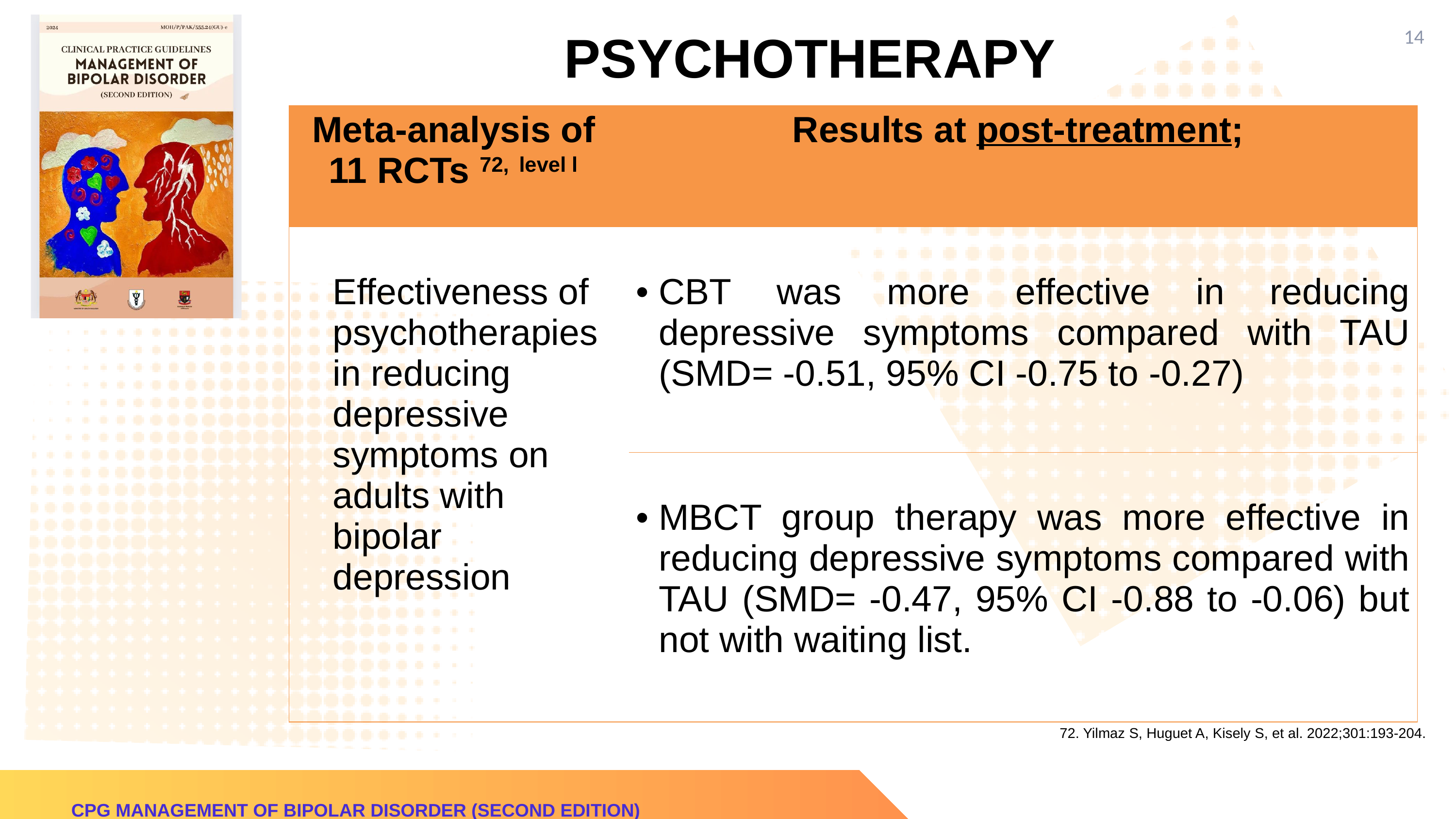

PSYCHOTHERAPY
14

| Meta-analysis of 11 RCTs 72, level l | Results at post-treatment; |
| --- | --- |
| Effectiveness of psychotherapies in reducing depressive symptoms on adults with bipolar depression | CBT was more effective in reducing depressive symptoms compared with TAU (SMD= -0.51, 95% CI -0.75 to -0.27) |
|  | MBCT group therapy was more effective in reducing depressive symptoms compared with TAU (SMD= -0.47, 95% CI -0.88 to -0.06) but not with waiting list. |

72. Yilmaz S, Huguet A, Kisely S, et al. 2022;301:193-204.

CPG MANAGEMENT OF BIPOLAR DISORDER (SECOND EDITION)